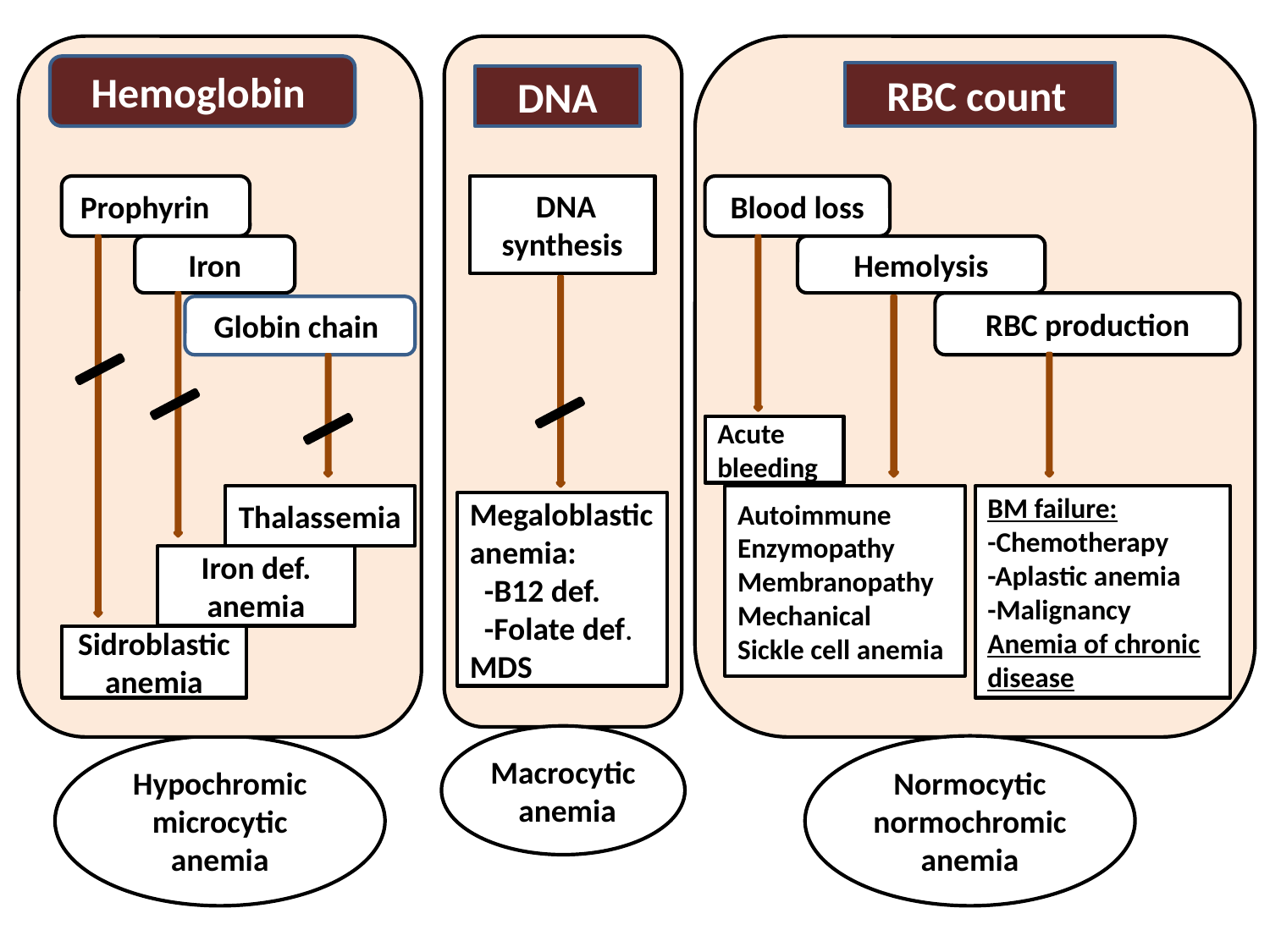

Hemoglobin
RBC count
DNA
Prophyrin
 DNA synthesis
Blood loss

Iron

Hemolysis

RBC production

Globin chain

Acute bleeding

Thalassemia

Autoimmune
Enzymopathy
Membranopathy
Mechanical
Sickle cell anemia

BM failure:
-Chemotherapy
-Aplastic anemia
-Malignancy
Anemia of chronic disease

Megaloblastic anemia:
  -B12 def.
  -Folate def.
MDS
Iron def. anemia
Sidroblastic anemia
Macrocytic anemia
Hypochromic microcytic anemia
Normocytic normochromic anemia